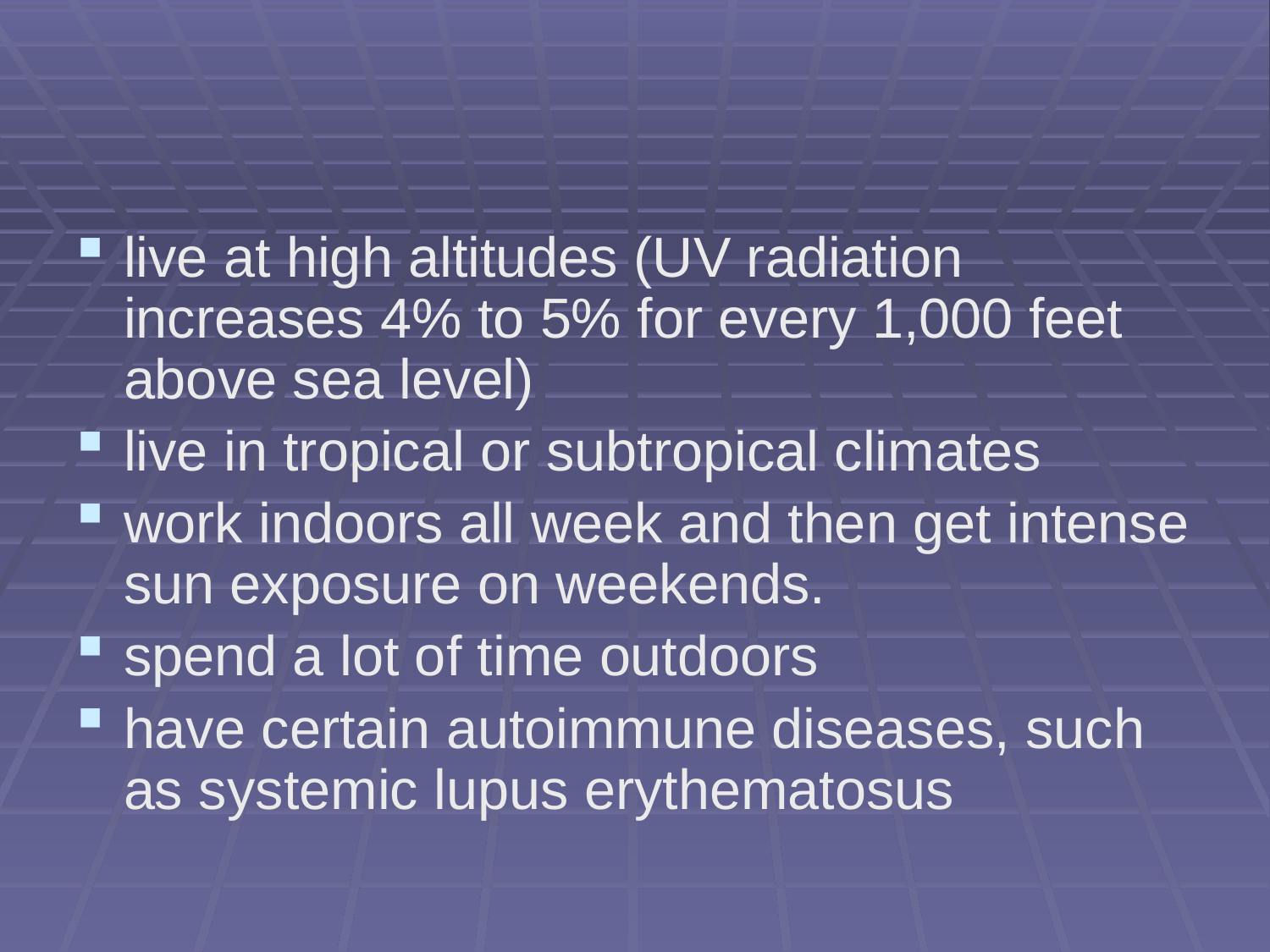

#
live at high altitudes (UV radiation increases 4% to 5% for every 1,000 feet above sea level)
live in tropical or subtropical climates
work indoors all week and then get intense sun exposure on weekends.
spend a lot of time outdoors
have certain autoimmune diseases, such as systemic lupus erythematosus